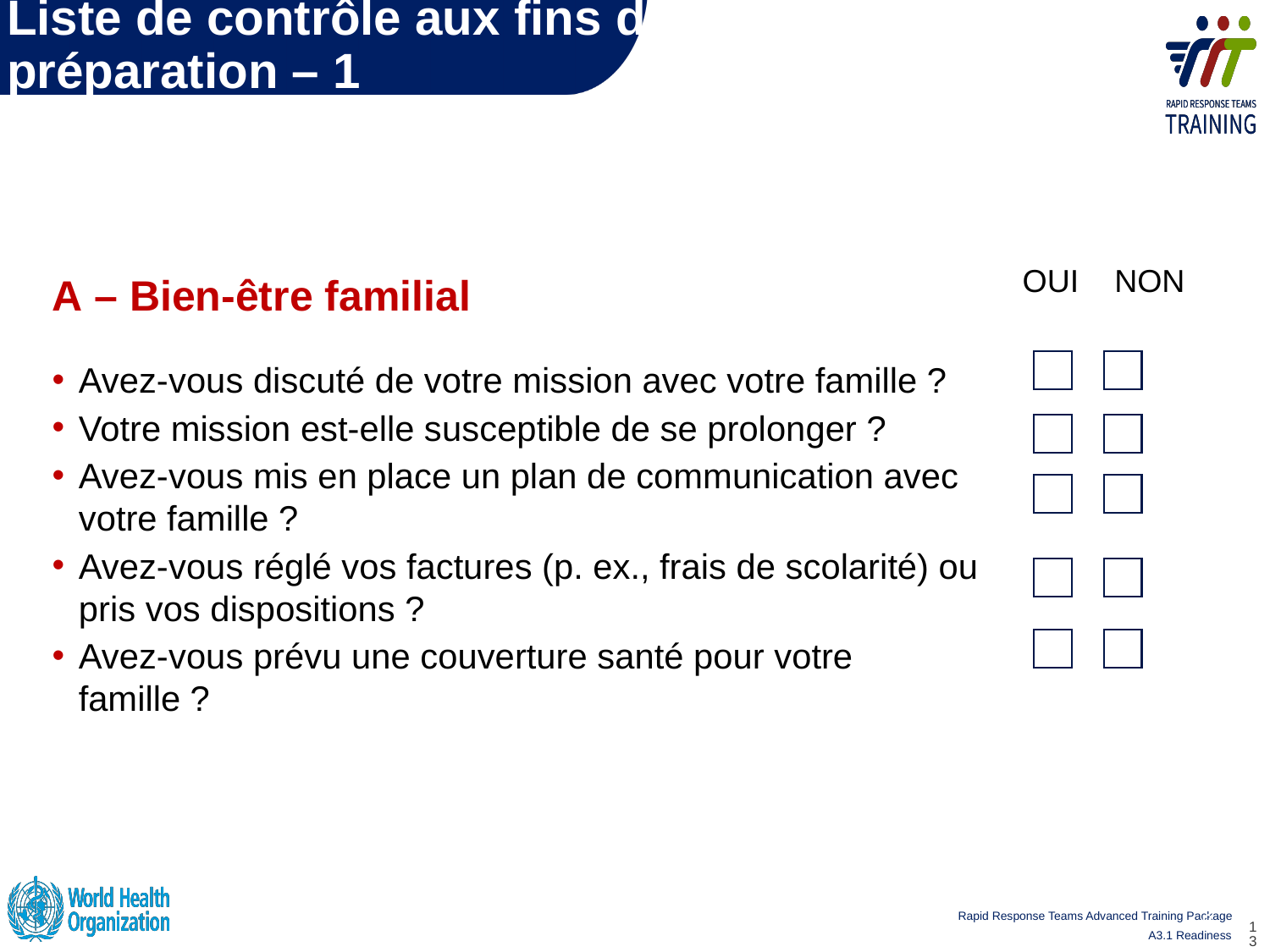

# Liste de contrôle aux fins de préparation – 1

OUI    NON
A – Bien-être familial

Avez-vous discuté de votre mission avec votre famille ?
Votre mission est-elle susceptible de se prolonger ?
Avez-vous mis en place un plan de communication avec votre famille ?
Avez-vous réglé vos factures (p. ex., frais de scolarité) ou pris vos dispositions ?
Avez-vous prévu une couverture santé pour votre famille ?

13